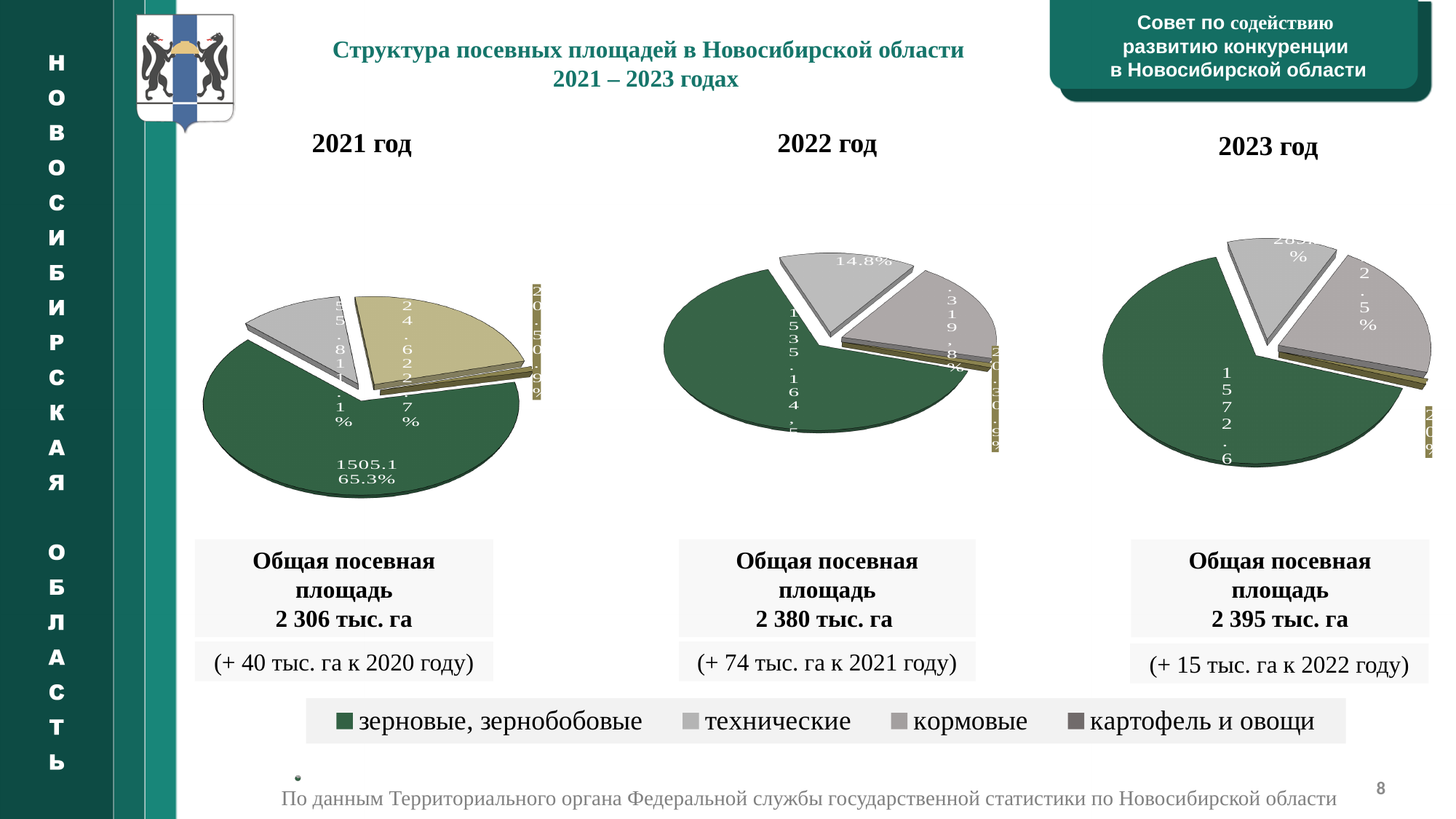

Структура посевных площадей в Новосибирской области 2021 – 2023 годах
Совет по содействию
развитию конкуренции
в Новосибирской области
2021 год
2022 год
2023 год

[unsupported chart]

[unsupported chart]

[unsupported chart]

Общая посевная площадь
2 306 тыс. га
Общая посевная площадь
2 380 тыс. га
Общая посевная площадь
2 395 тыс. га
(+ 40 тыс. га к 2020 году)
(+ 74 тыс. га к 2021 году)
(+ 15 тыс. га к 2022 году)

[unsupported chart]

8
По данным Территориального органа Федеральной службы государственной статистики по Новосибирской области